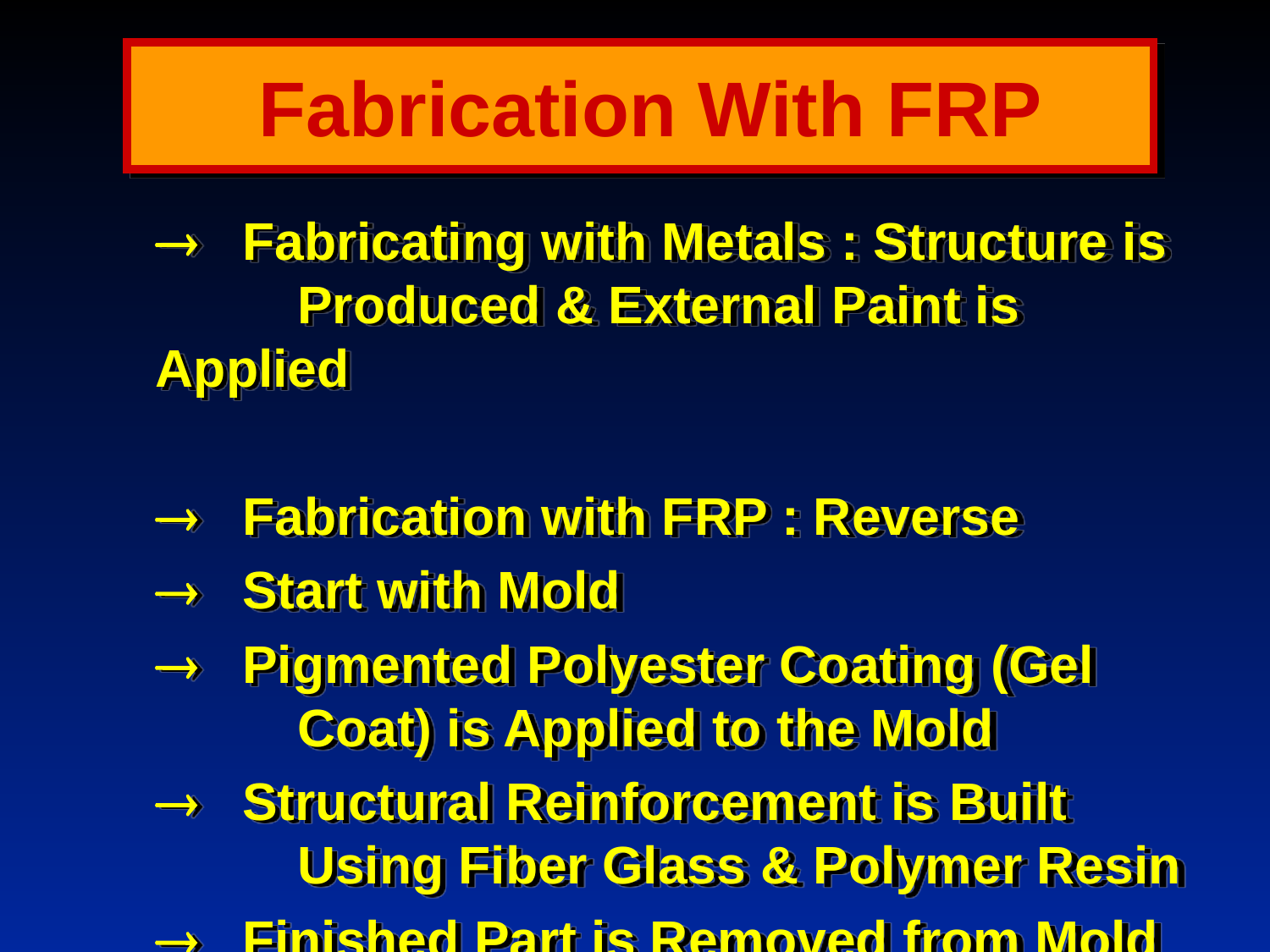

# Fabrication With FRP
	→   Fabricating with Metals : Structure is 	 Produced & External Paint is Applied

	→   Fabrication with FRP : Reverse
	→   Start with Mold
	→   Pigmented Polyester Coating (Gel 		 Coat) is Applied to the Mold
	→   Structural Reinforcement is Built 		 Using Fiber Glass & Polymer Resin
	→   Finished Part is Removed from Mold